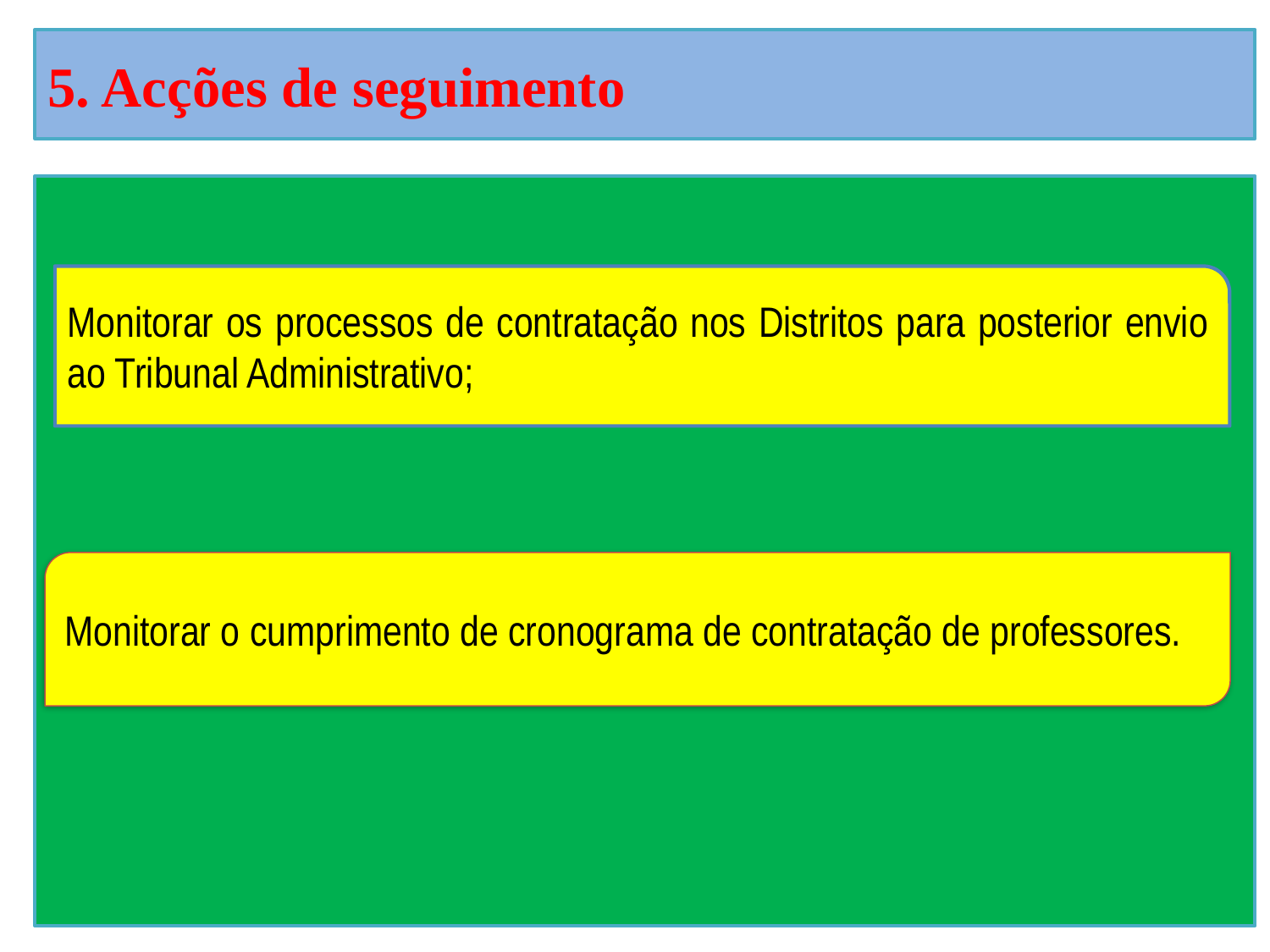

5. Acções de seguimento
#

Monitorar os processos de contratação nos Distritos para posterior envio ao Tribunal Administrativo;
Cerimónia de abertura FNJDE-Tete 2013
Monitorar o cumprimento de cronograma de contratação de professores.